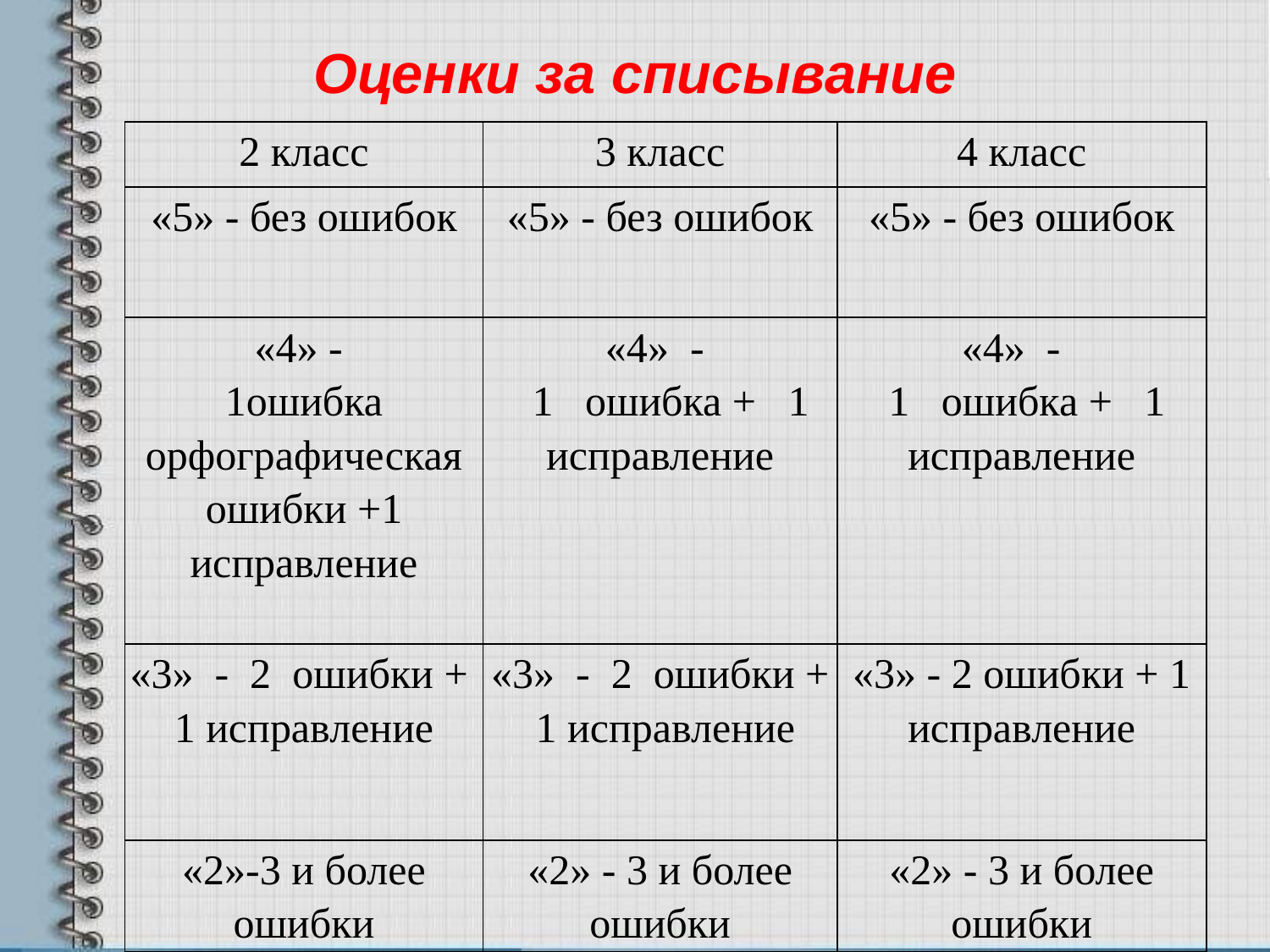

# Оценки за списывание
| 2 класс | 3 класс | 4 класс |
| --- | --- | --- |
| «5» - без ошибок | «5» - без ошибок | «5» - без ошибок |
| «4» - 1ошибка орфографическая ошибки +1 исправление | «4» - 1 ошибка + 1 исправление | «4» - 1 ошибка + 1 исправление |
| «3» - 2 ошибки + 1 исправление | «3» - 2 ошибки + 1 исправление | «3» - 2 ошибки + 1 исправление |
| «2»-3 и более ошибки | «2» - 3 и более ошибки | «2» - 3 и более ошибки |